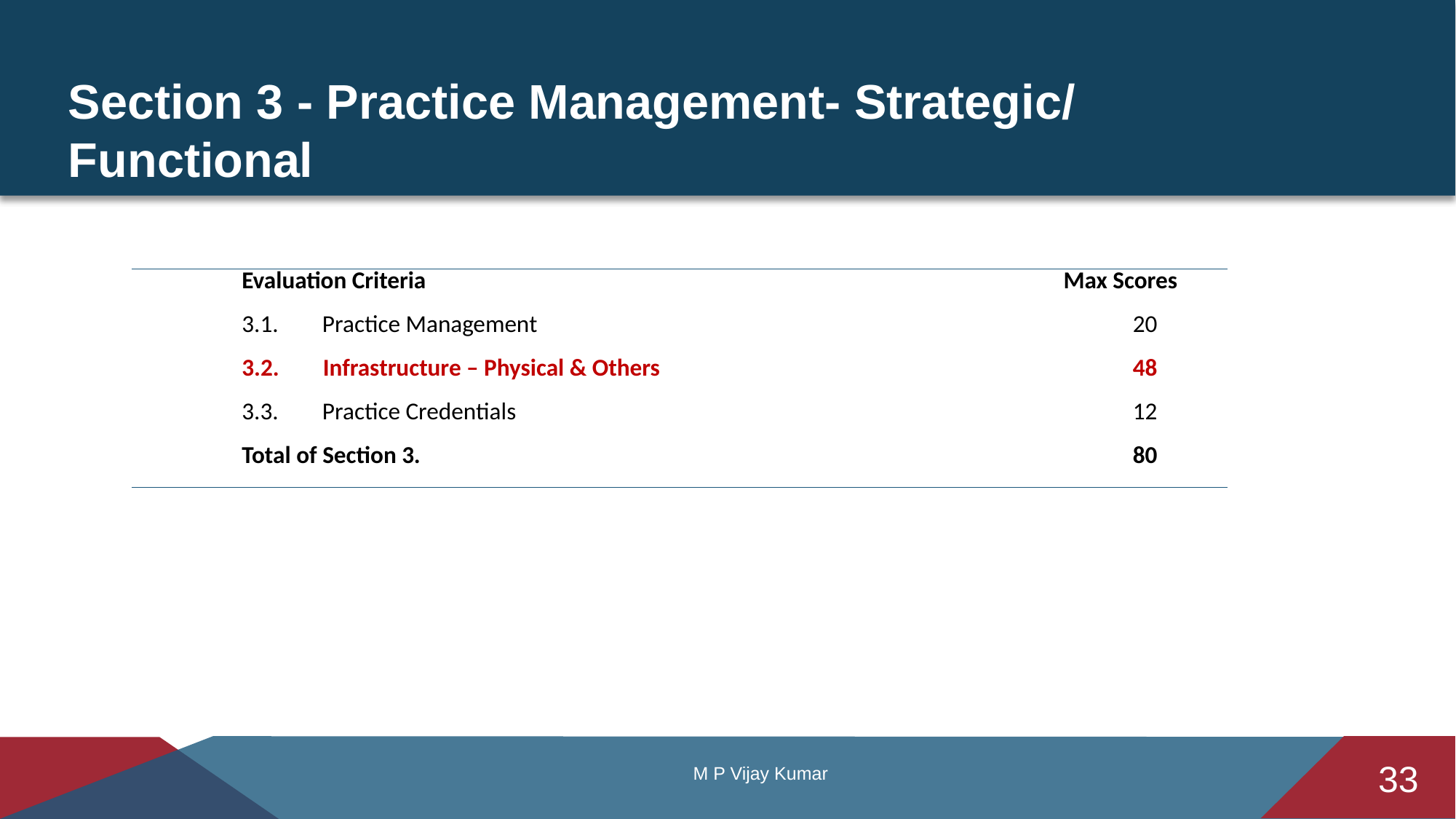

Section 3 - Practice Management- Strategic/ Functional
| Evaluation Criteria | Max Scores |
| --- | --- |
| 3.1.        Practice Management | 20 |
| 3.2.        Infrastructure – Physical & Others | 48 |
| 3.3.        Practice Credentials | 12 |
| Total of Section 3. | 80 |